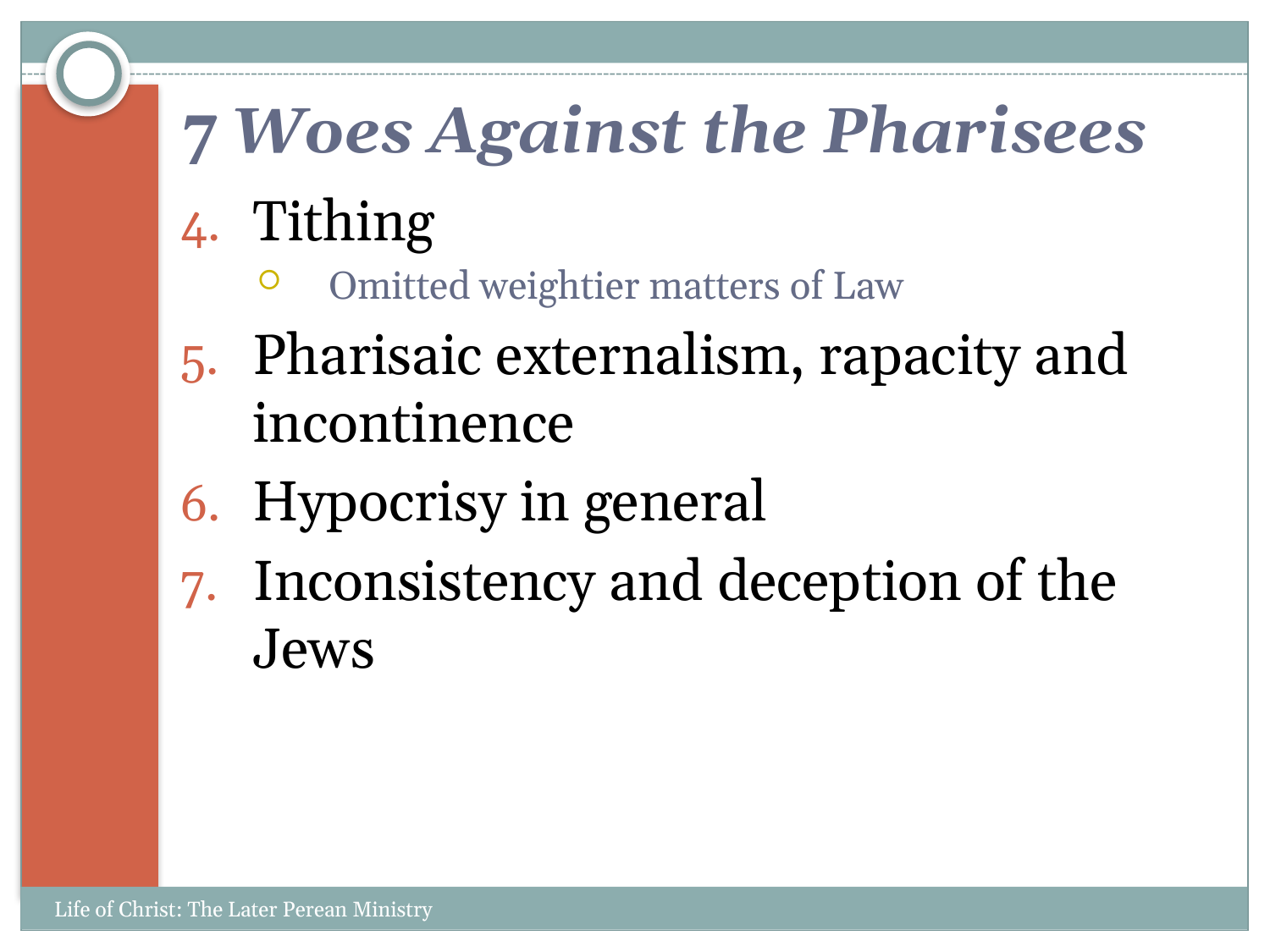

# 7 Woes Against the Pharisees
Tithing
Omitted weightier matters of Law
Pharisaic externalism, rapacity and incontinence
Hypocrisy in general
Inconsistency and deception of the Jews

Life of Christ: The Later Perean Ministry